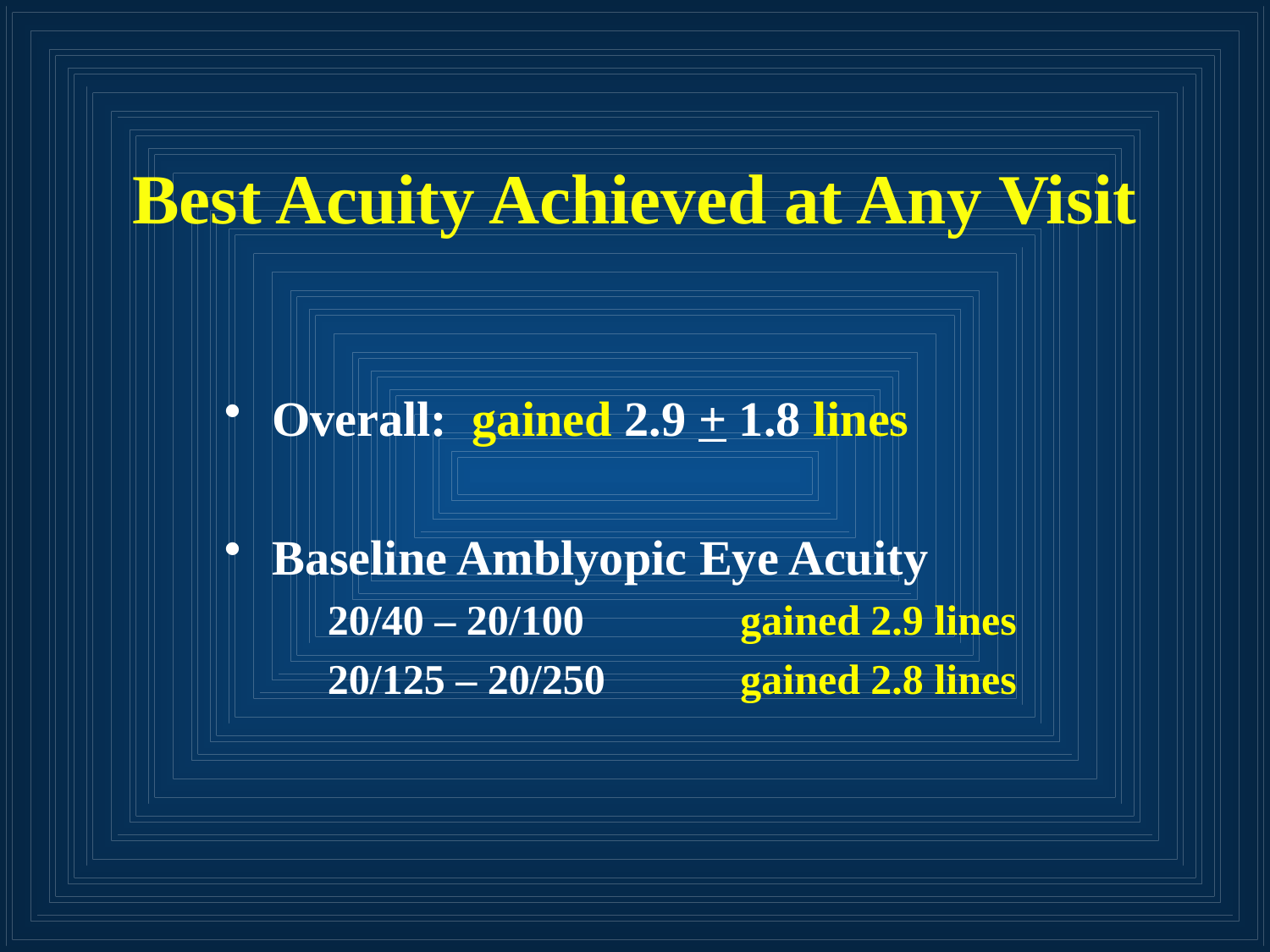

# Best Acuity Achieved at Any Visit
Overall:  gained 2.9 + 1.8 lines

Baseline Amblyopic Eye Acuity
	20/40 – 20/100	   gained 2.9 lines
	20/125 – 20/250	   gained 2.8 lines